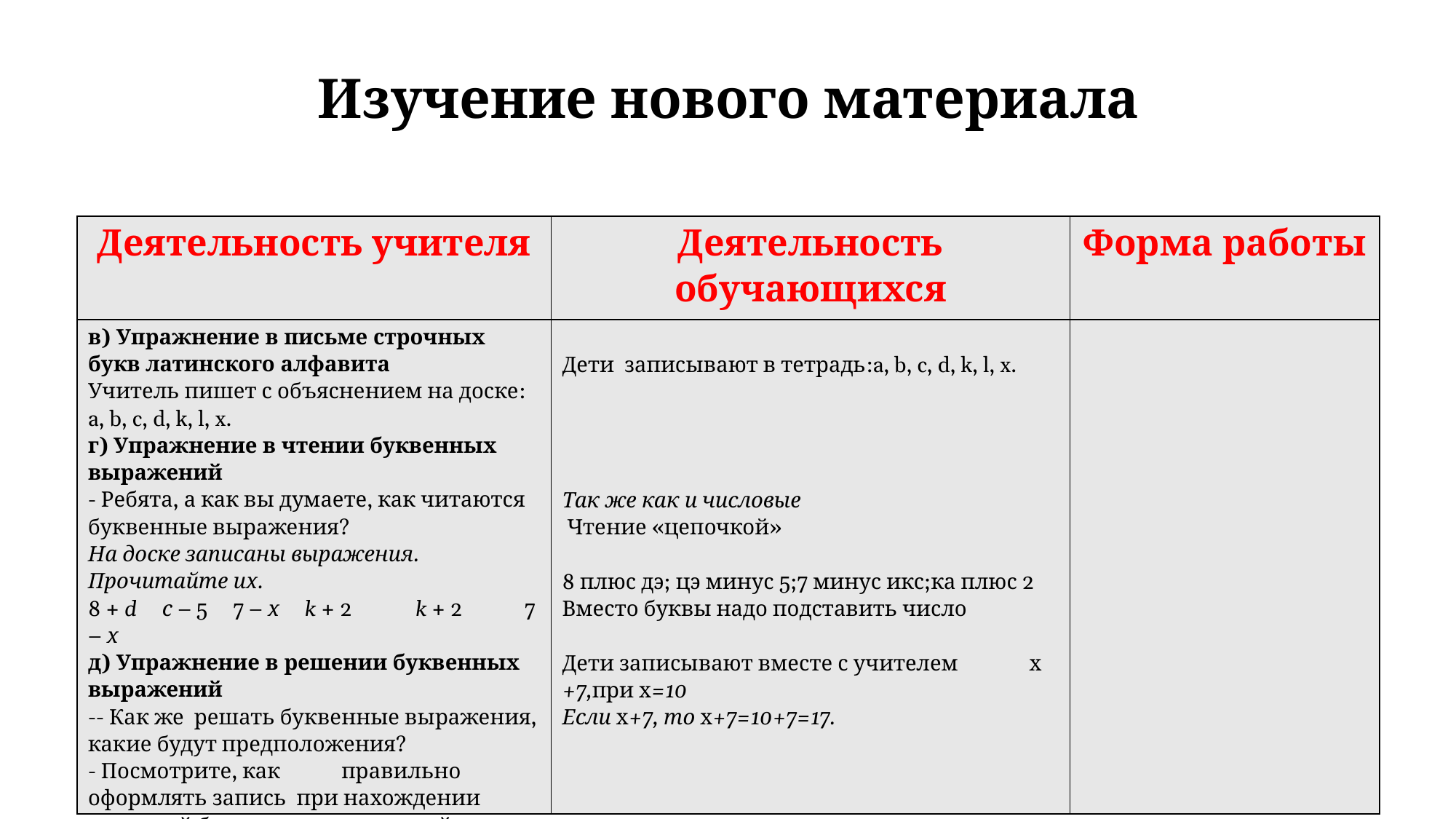

Изучение нового материала
| Деятельность учителя | Деятельность обучающихся | Форма работы |
| --- | --- | --- |
| в) Упражнение в письме строчных букв латинского алфавита Учитель пишет с объяснением на доске: a, b, c, d, k, l, x. г) Упражнение в чтении буквенных выражений - Ребята, а как вы думаете, как читаются буквенные выражения? На доске записаны выражения. Прочитайте их. 8 + d с – 5 7 – х k + 2 k + 2 7 – х д) Упражнение в решении буквенных выражений -- Как же решать буквенные выражения, какие будут предположения? - Посмотрите, как правильно оформлять запись при нахождении значений буквенных выражений. | Дети записывают в тетрадь:a, b, c, d, k, l, x.         Так же как и числовые Чтение «цепочкой»   8 плюс дэ; цэ минус 5;7 минус икс;ка плюс 2 Вместо буквы надо подставить число   Дети записывают вместе с учителем х +7,при х=10 Если х+7, то х+7=10+7=17. |  |